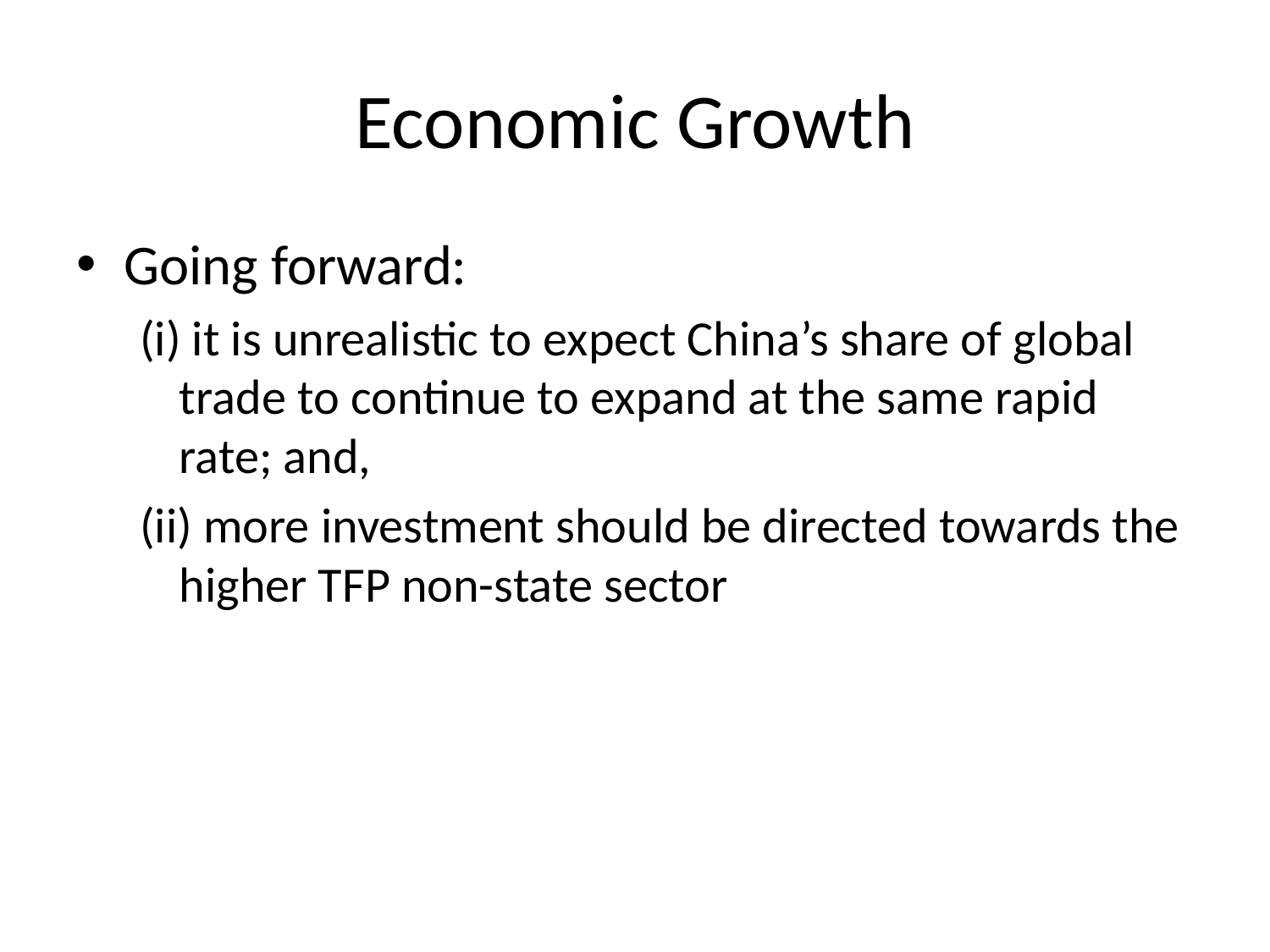

# Economic Growth
Going forward:
(i) it is unrealistic to expect China’s share of global trade to continue to expand at the same rapid rate; and,
(ii) more investment should be directed towards the higher TFP non-state sector